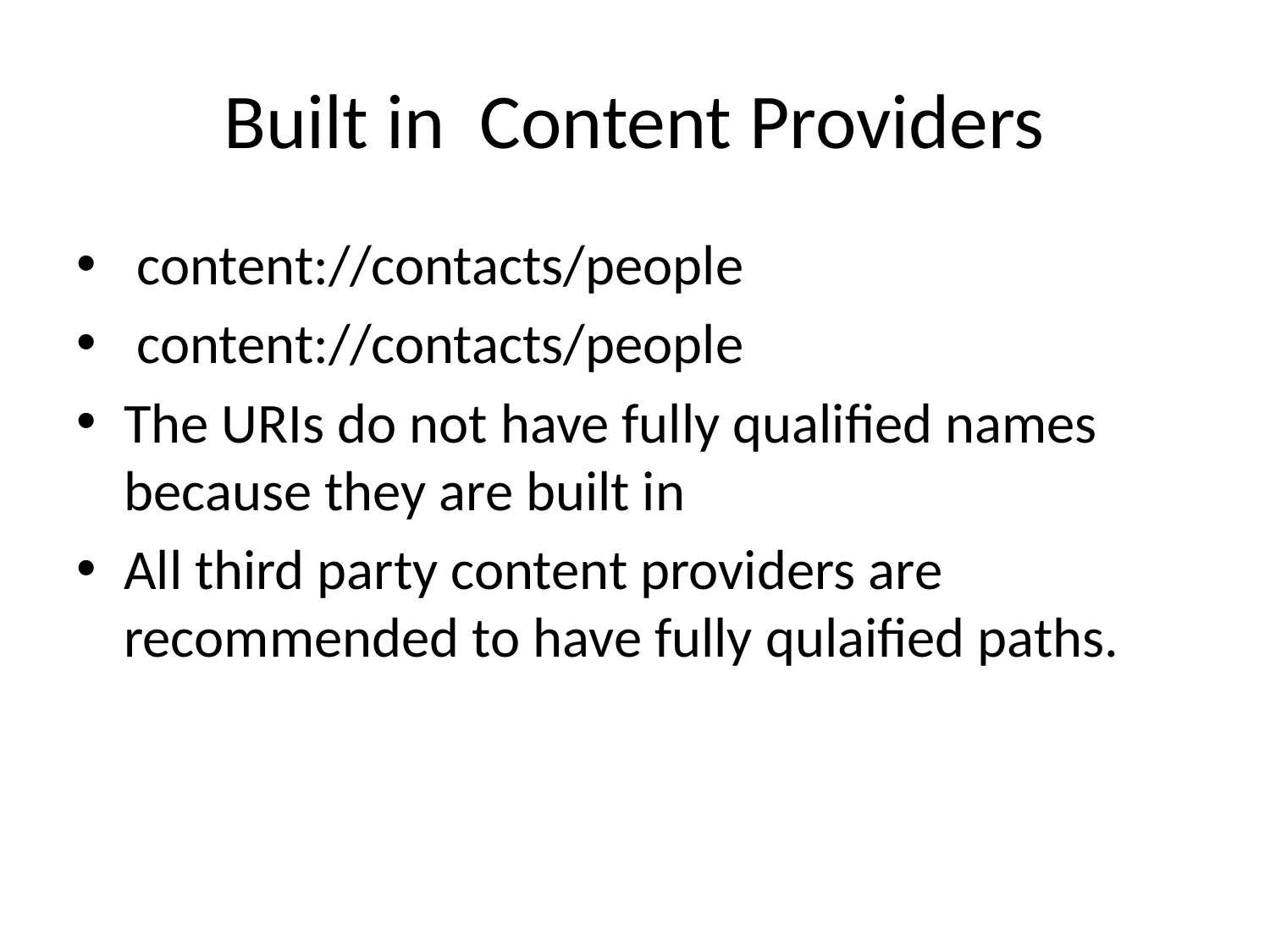

# Built in  Content Providers
 content://contacts/people
 content://contacts/people
The URIs do not have fully qualified names because they are built in
All third party content providers are recommended to have fully qulaified paths.